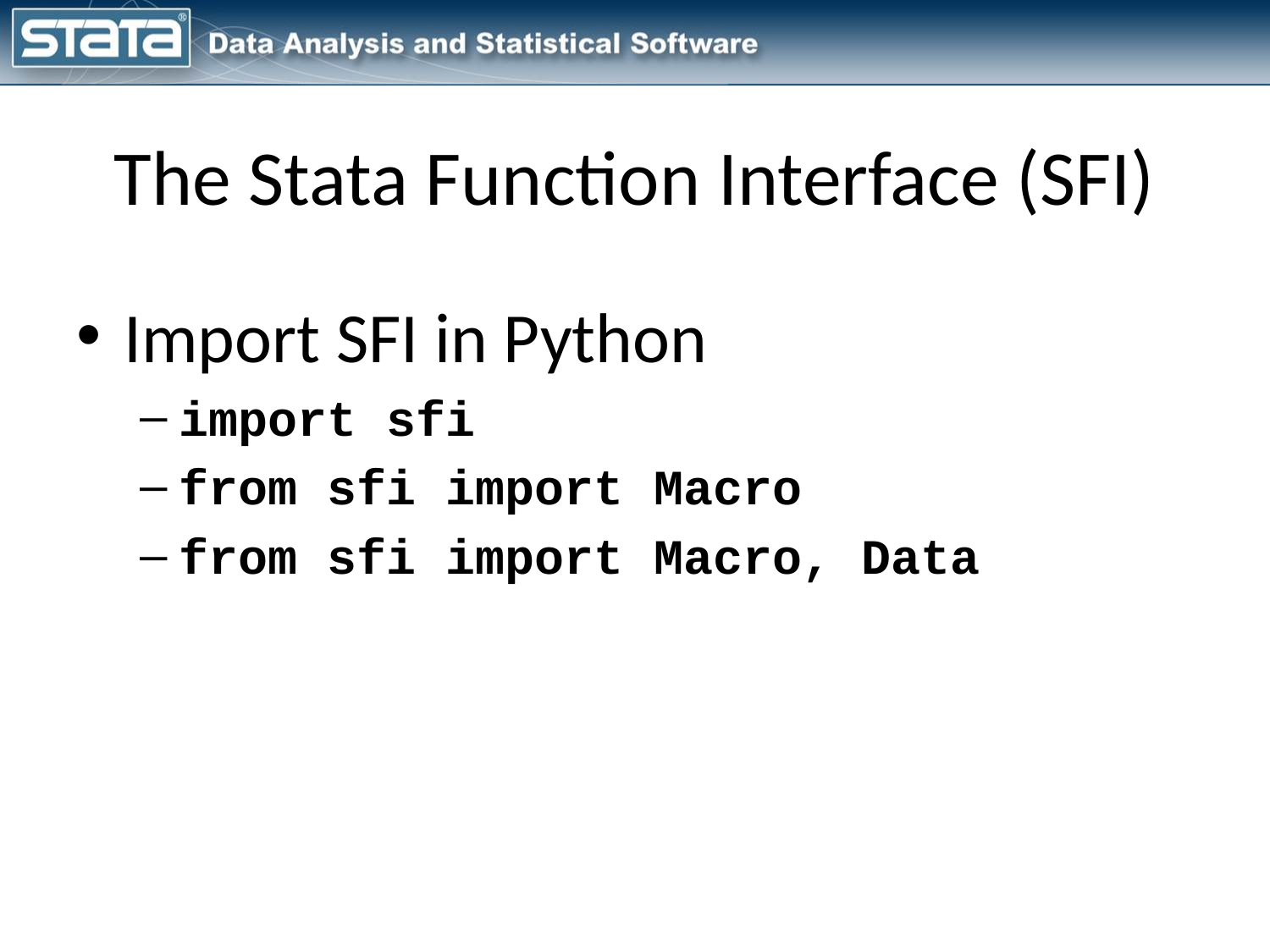

# The Stata Function Interface (SFI)
Import SFI in Python
import sfi
from sfi import Macro
from sfi import Macro, Data